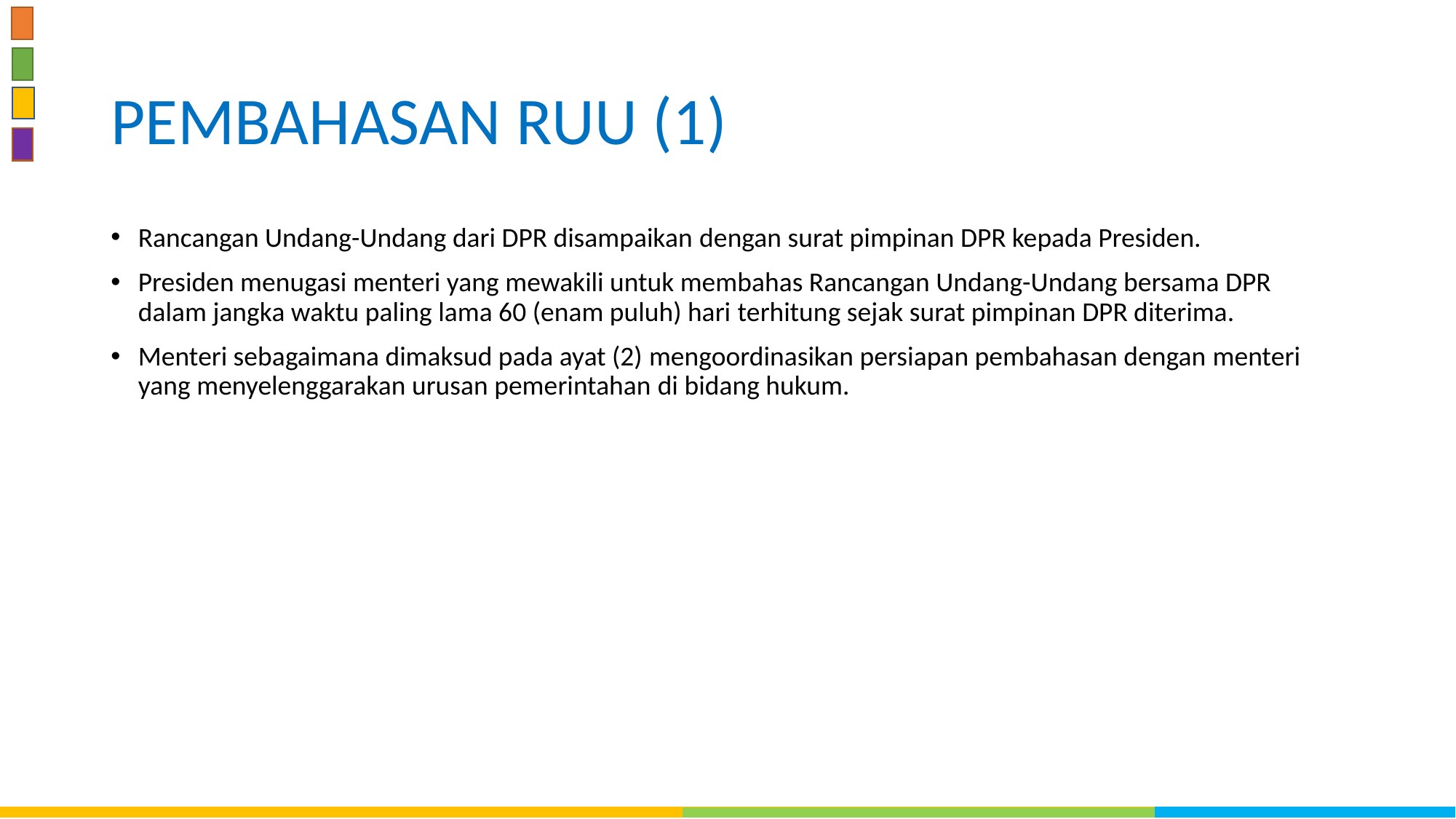

# PEMBAHASAN RUU (1)

Rancangan Undang-Undang dari DPR disampaikan dengan surat pimpinan DPR kepada Presiden.
Presiden menugasi menteri yang mewakili untuk membahas Rancangan Undang-Undang bersama DPR dalam jangka waktu paling lama 60 (enam puluh) hari terhitung sejak surat pimpinan DPR diterima.
Menteri sebagaimana dimaksud pada ayat (2) mengoordinasikan persiapan pembahasan dengan menteri yang menyelenggarakan urusan pemerintahan di bidang hukum.